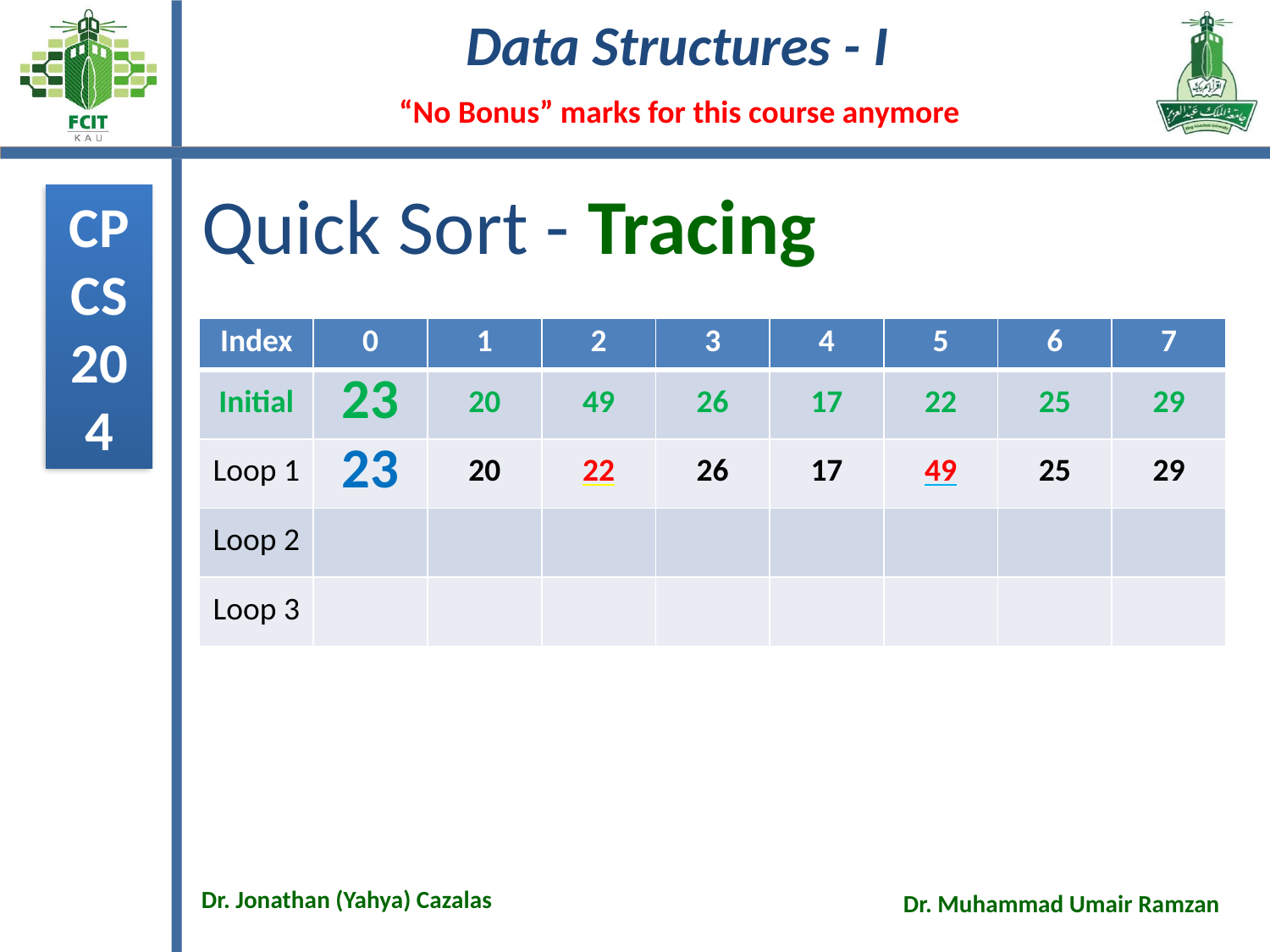

# Quick Sort - Tracing
| Index | 0 | 1 | 2 | 3 | 4 | 5 | 6 | 7 |
| --- | --- | --- | --- | --- | --- | --- | --- | --- |
| Initial | 23 | 20 | 49 | 26 | 17 | 22 | 25 | 29 |
| Loop 1 | 23 | 20 | 22 | 26 | 17 | 49 | 25 | 29 |
| Loop 2 |  |  |  |  |  |  |  |  |
| Loop 3 |  |  |  |  |  |  |  |  |